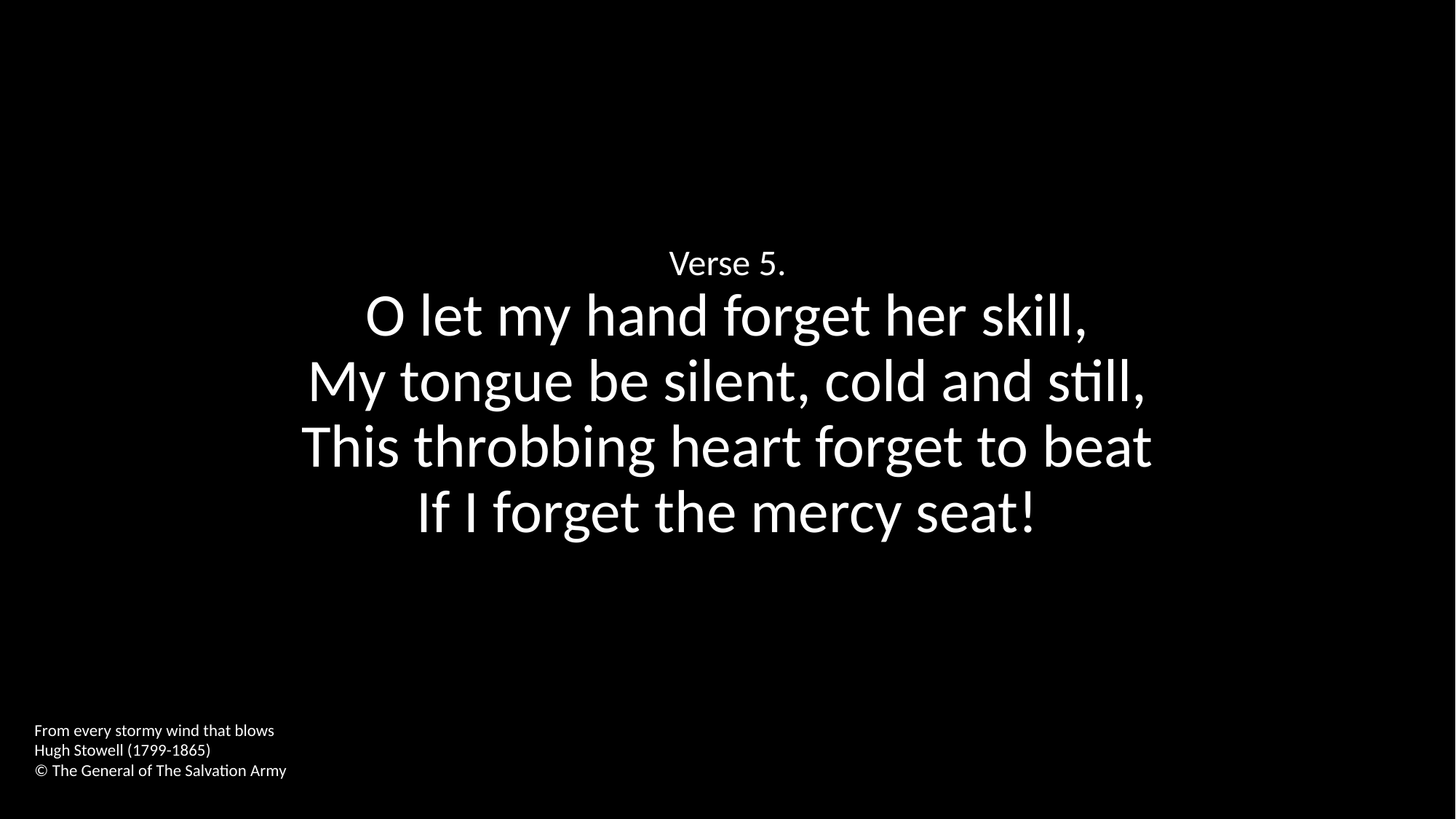

Verse 5.
O let my hand forget her skill,
My tongue be silent, cold and still,
This throbbing heart forget to beat
If I forget the mercy seat!
From every stormy wind that blows
Hugh Stowell (1799-1865)
© The General of The Salvation Army